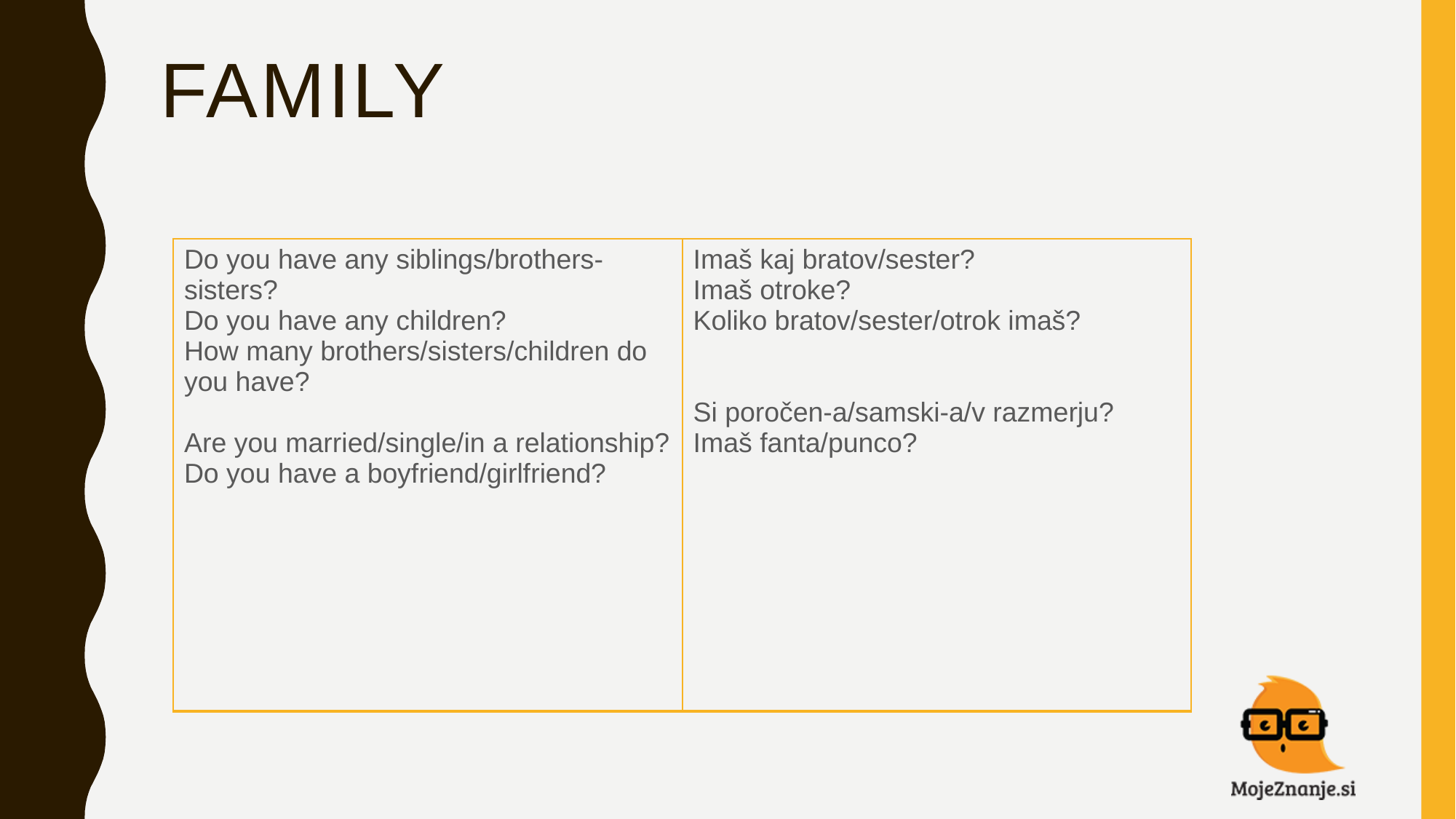

# FAMILY
| Do you have any siblings/brothers-sisters? Do you have any children? How many brothers/sisters/children do you have? Are you married/single/in a relationship? Do you have a boyfriend/girlfriend? | Imaš kaj bratov/sester? Imaš otroke? Koliko bratov/sester/otrok imaš? Si poročen-a/samski-a/v razmerju? Imaš fanta/punco? |
| --- | --- |